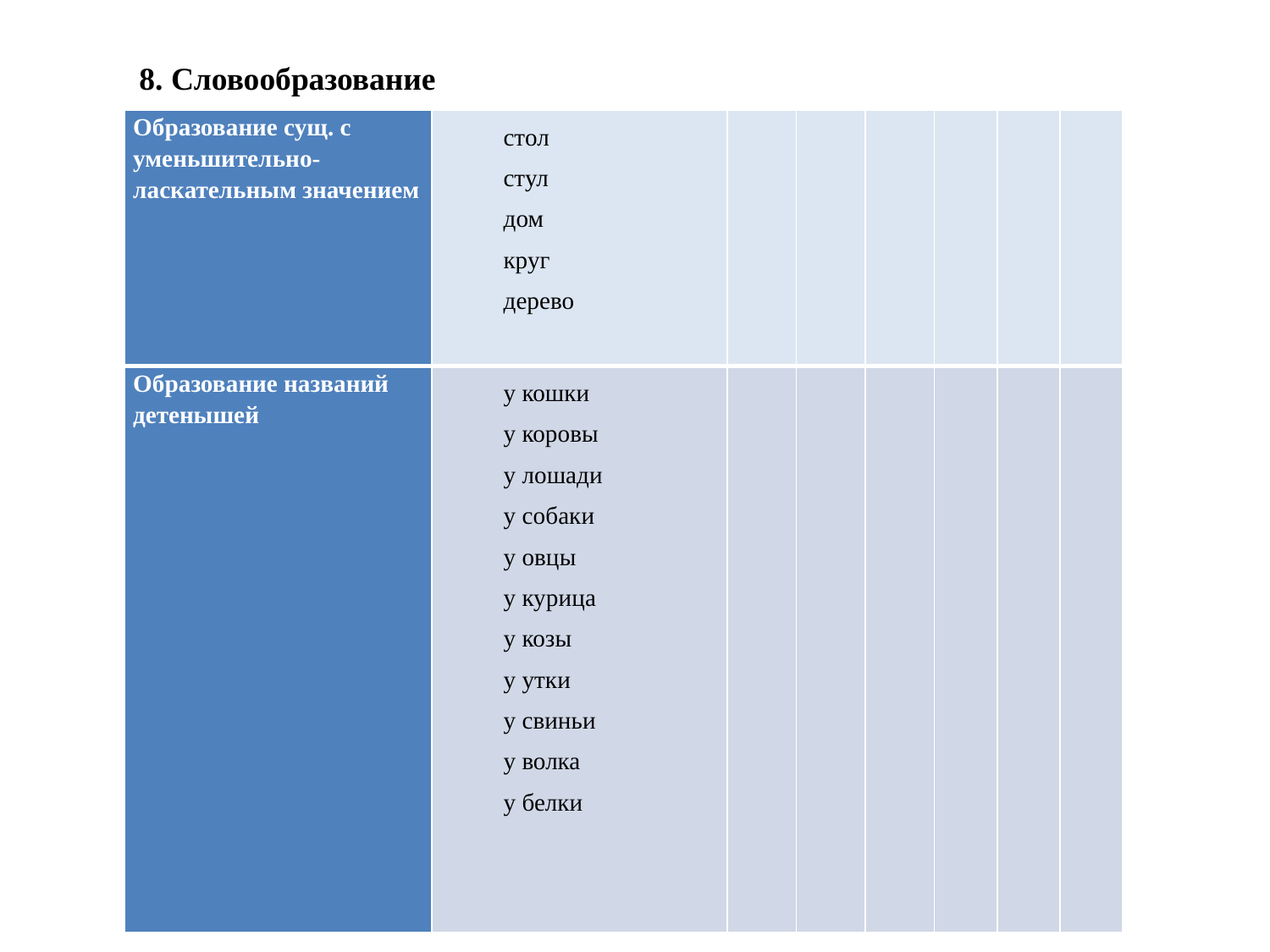

8. Словообразование
| Образование сущ. с уменьшительно-ласкательным значением | стол стул дом круг дерево |  |  |  |  |  |  |
| --- | --- | --- | --- | --- | --- | --- | --- |
| Образование названий детенышей | у кошки у коровы у лошади у собаки у овцы у курица у козы у утки у свиньи у волка у белки |  |  |  |  |  |  |